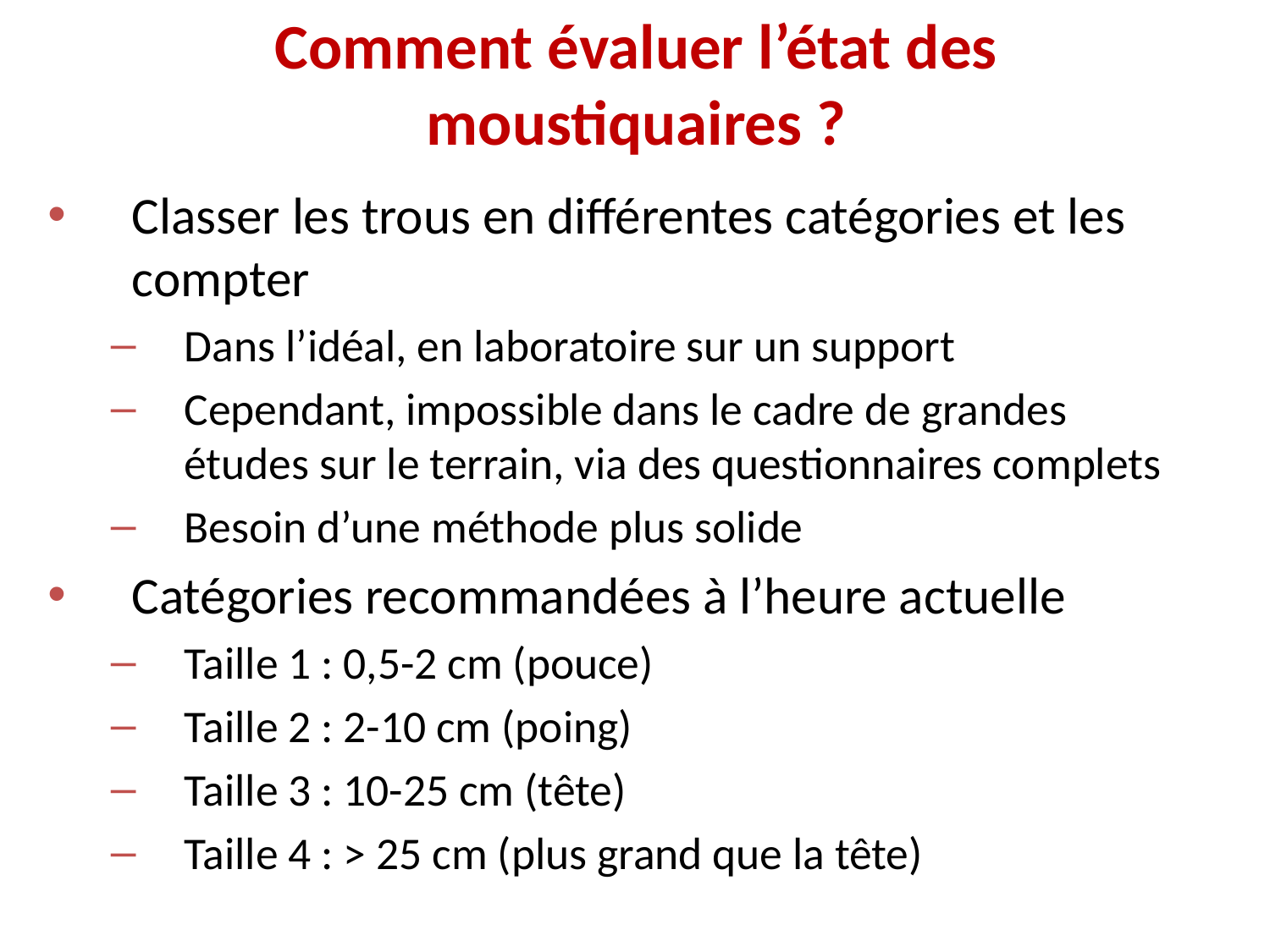

Comment évaluer l’état des moustiquaires ?
Classer les trous en différentes catégories et les compter
Dans l’idéal, en laboratoire sur un support
Cependant, impossible dans le cadre de grandes études sur le terrain, via des questionnaires complets
Besoin d’une méthode plus solide
Catégories recommandées à l’heure actuelle
Taille 1 : 0,5-2 cm (pouce)
Taille 2 : 2-10 cm (poing)
Taille 3 : 10-25 cm (tête)
Taille 4 : > 25 cm (plus grand que la tête)